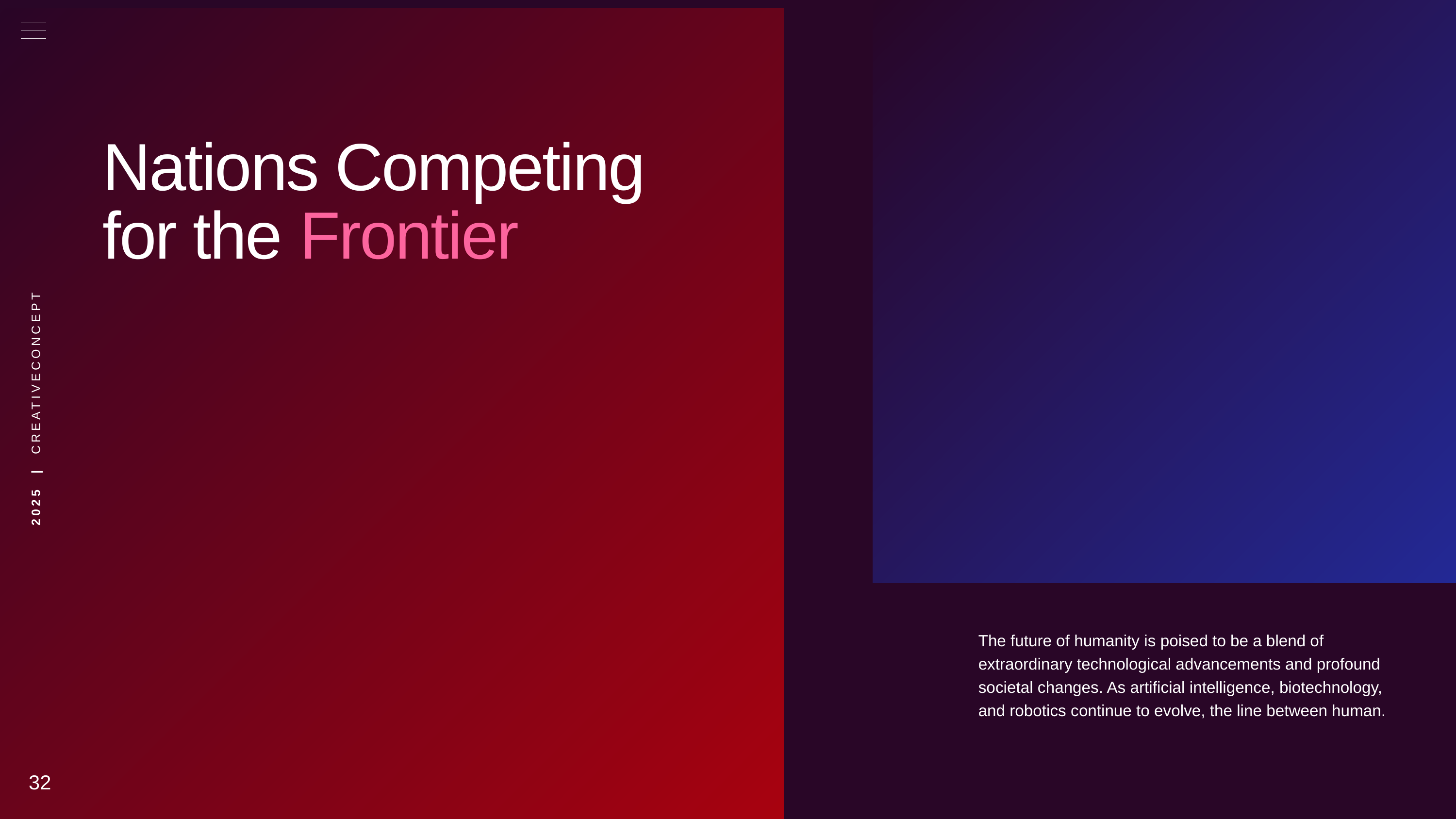

Nations Competing for the Frontier

The future of humanity is poised to be a blend of extraordinary technological advancements and profound societal changes. As artificial intelligence, biotechnology, and robotics continue to evolve, the line between human.